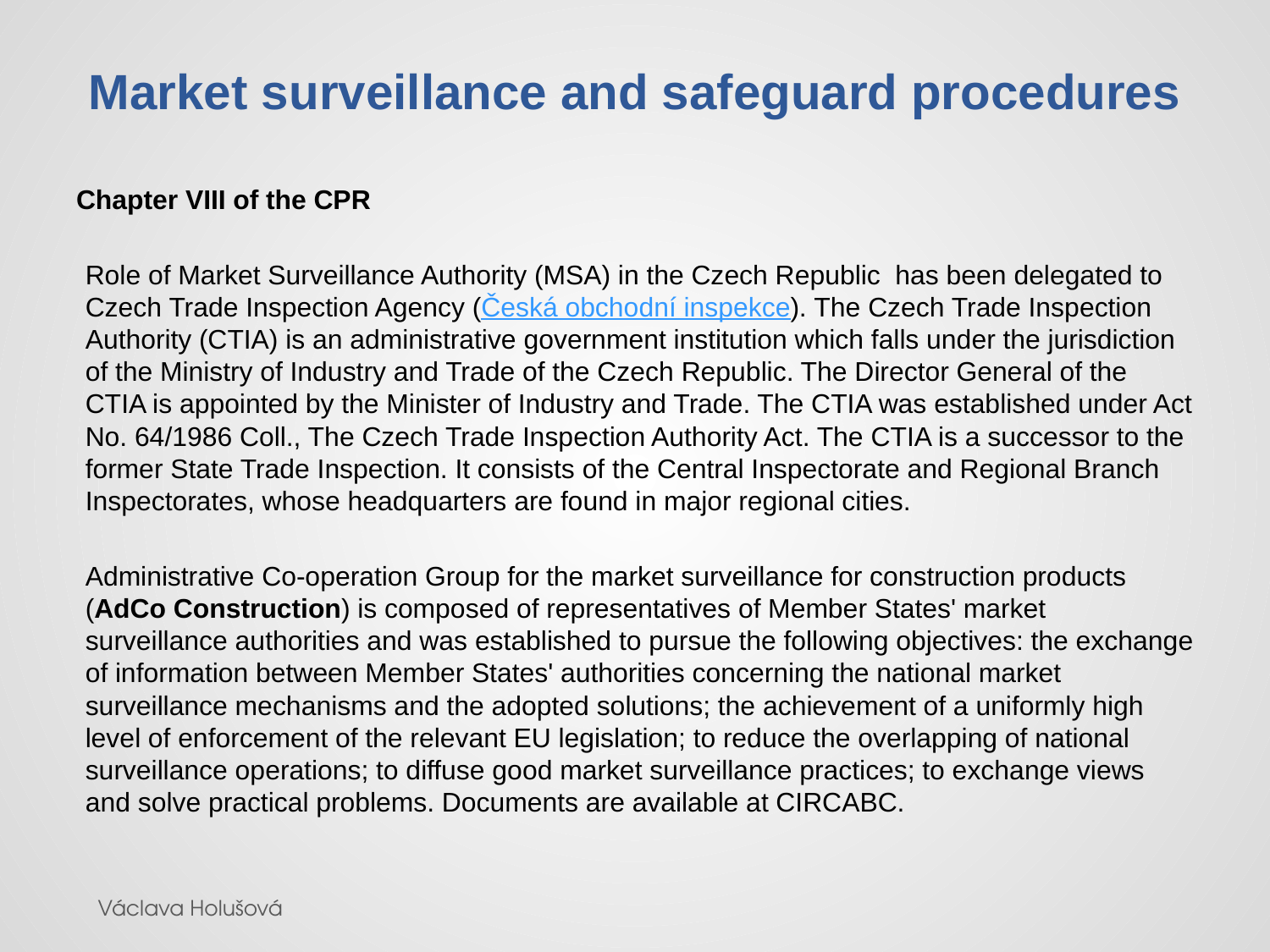

# Market surveillance and safeguard procedures
Chapter VIII of the CPR

Role of Market Surveillance Authority (MSA) in the Czech Republic  has been delegated to Czech Trade Inspection Agency (Česká obchodní inspekce). The Czech Trade Inspection Authority (CTIA) is an administrative government institution which falls under the jurisdiction of the Ministry of Industry and Trade of the Czech Republic. The Director General of the CTIA is appointed by the Minister of Industry and Trade. The CTIA was established under Act No. 64/1986 Coll., The Czech Trade Inspection Authority Act. The CTIA is a successor to the former State Trade Inspection. It consists of the Central Inspectorate and Regional Branch Inspectorates, whose headquarters are found in major regional cities.

Administrative Co-operation Group for the market surveillance for construction products (AdCo Construction) is composed of representatives of Member States' market surveillance authorities and was established to pursue the following objectives: the exchange of information between Member States' authorities concerning the national market surveillance mechanisms and the adopted solutions; the achievement of a uniformly high level of enforcement of the relevant EU legislation; to reduce the overlapping of national surveillance operations; to diffuse good market surveillance practices; to exchange views and solve practical problems. Documents are available at CIRCABC.
Václava Holušová